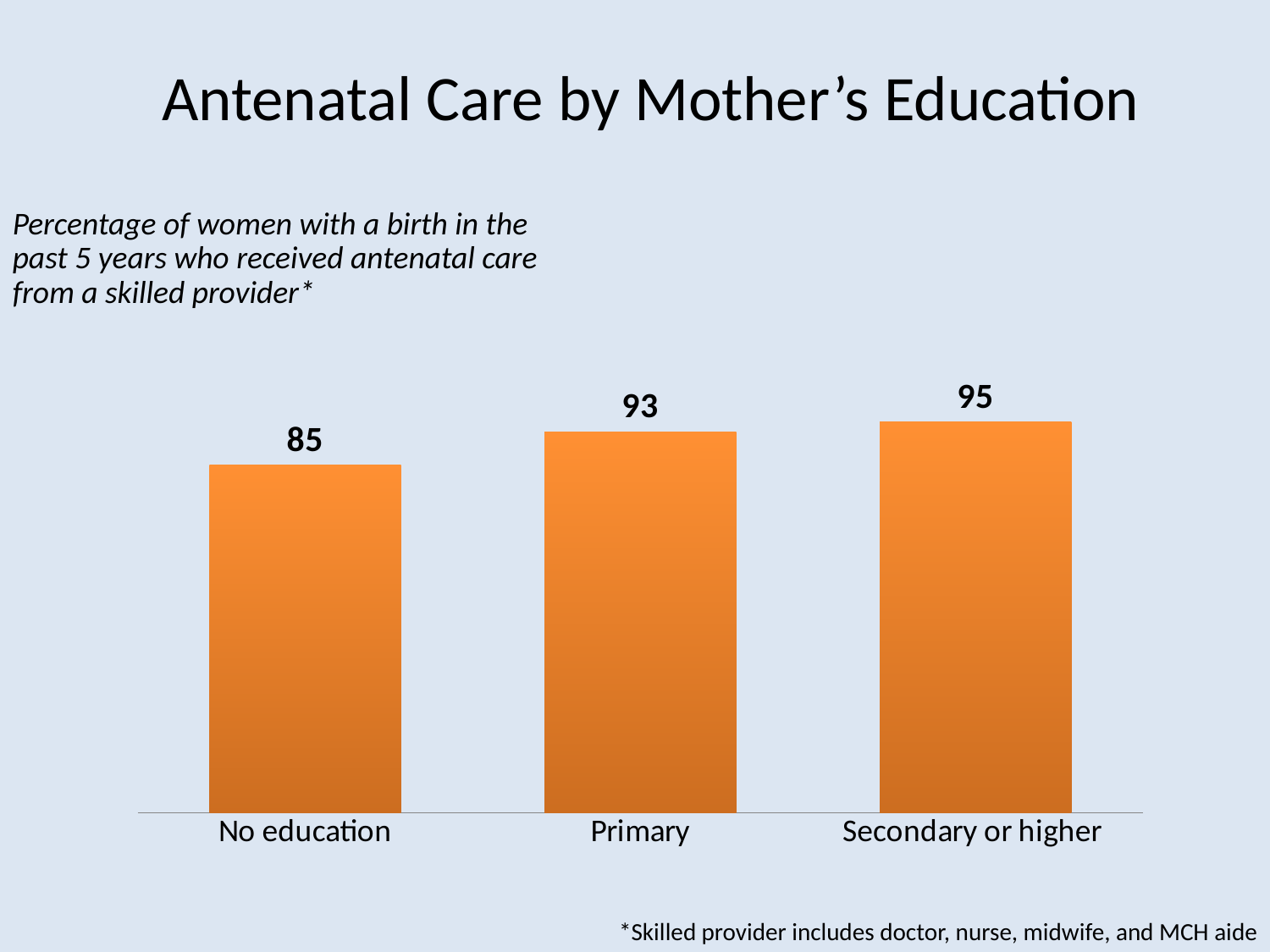

# Antenatal Care by Mother’s Education
Percentage of women with a birth in the past 5 years who received antenatal care from a skilled provider*

### Chart

| Category |  |
|---|---|
| No education | 84.5 |
| Primary | 92.7 |
| Secondary or higher  | 95.0 |
*Skilled provider includes doctor, nurse, midwife, and MCH aide